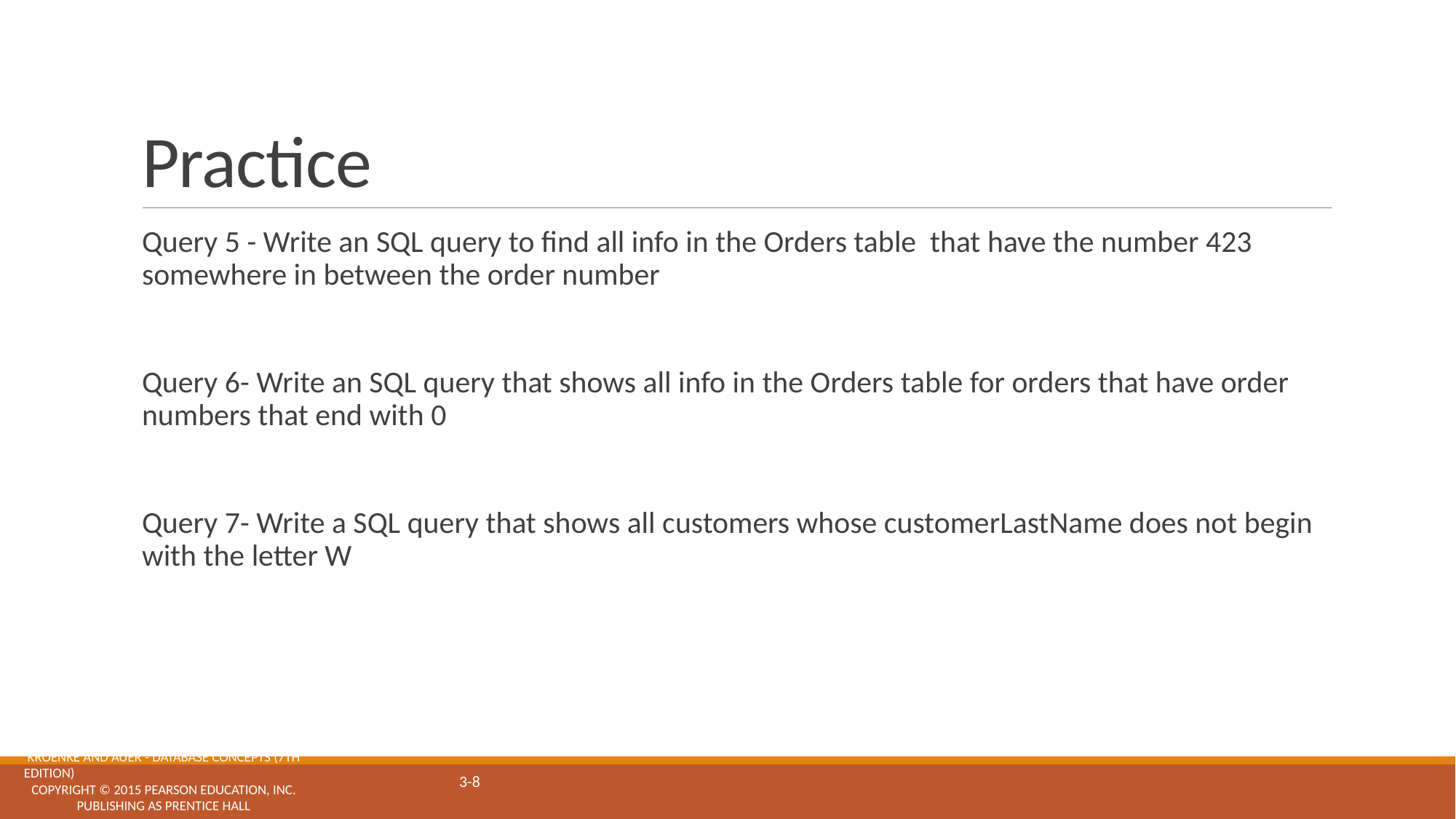

# Practice
Query 5 - Write an SQL query to find all info in the Orders table  that have the number 423 somewhere in between the order number

Query 6- Write an SQL query that shows all info in the Orders table for orders that have order numbers that end with 0

Query 7- Write a SQL query that shows all customers whose customerLastName does not begin with the letter W

KROENKE and AUER - DATABASE CONCEPTS (7th Edition)                                                                           Copyright © 2015 Pearson Education, Inc. Publishing as Prentice Hall
3-8